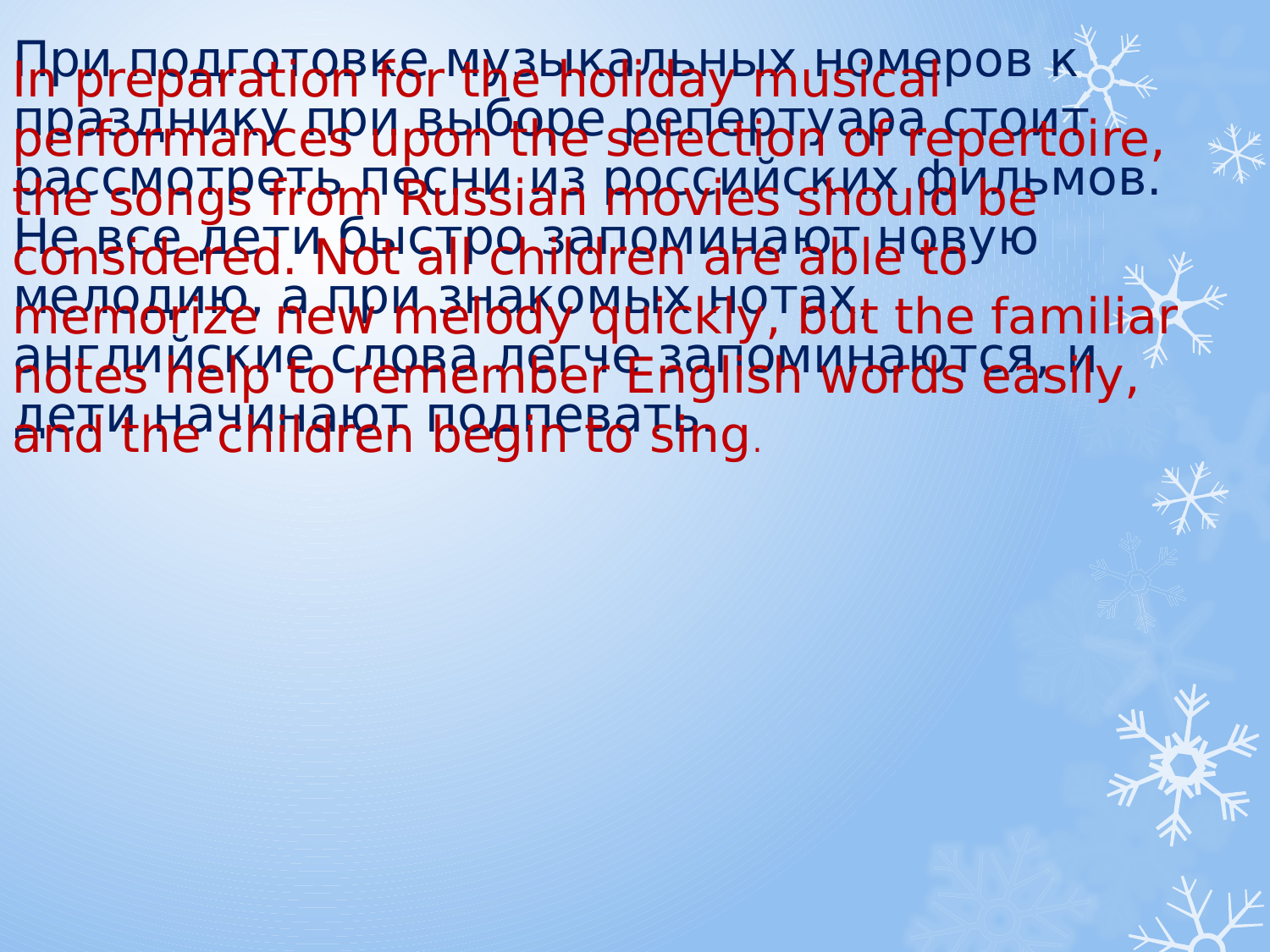

In preparation for the holiday musical performances upon the selection of repertoire, the songs from Russian movies should be considered. Not all children are able to memorize new melody quickly, but the familiar notes help to remember English words easily, and the children begin to sing.
При подготовке музыкальных номеров к празднику при выборе репертуара стоит рассмотреть песни из российских фильмов. Не все дети быстро запоминают новую мелодию, а при знакомых нотах, английские слова легче запоминаются, и дети начинают подпевать.